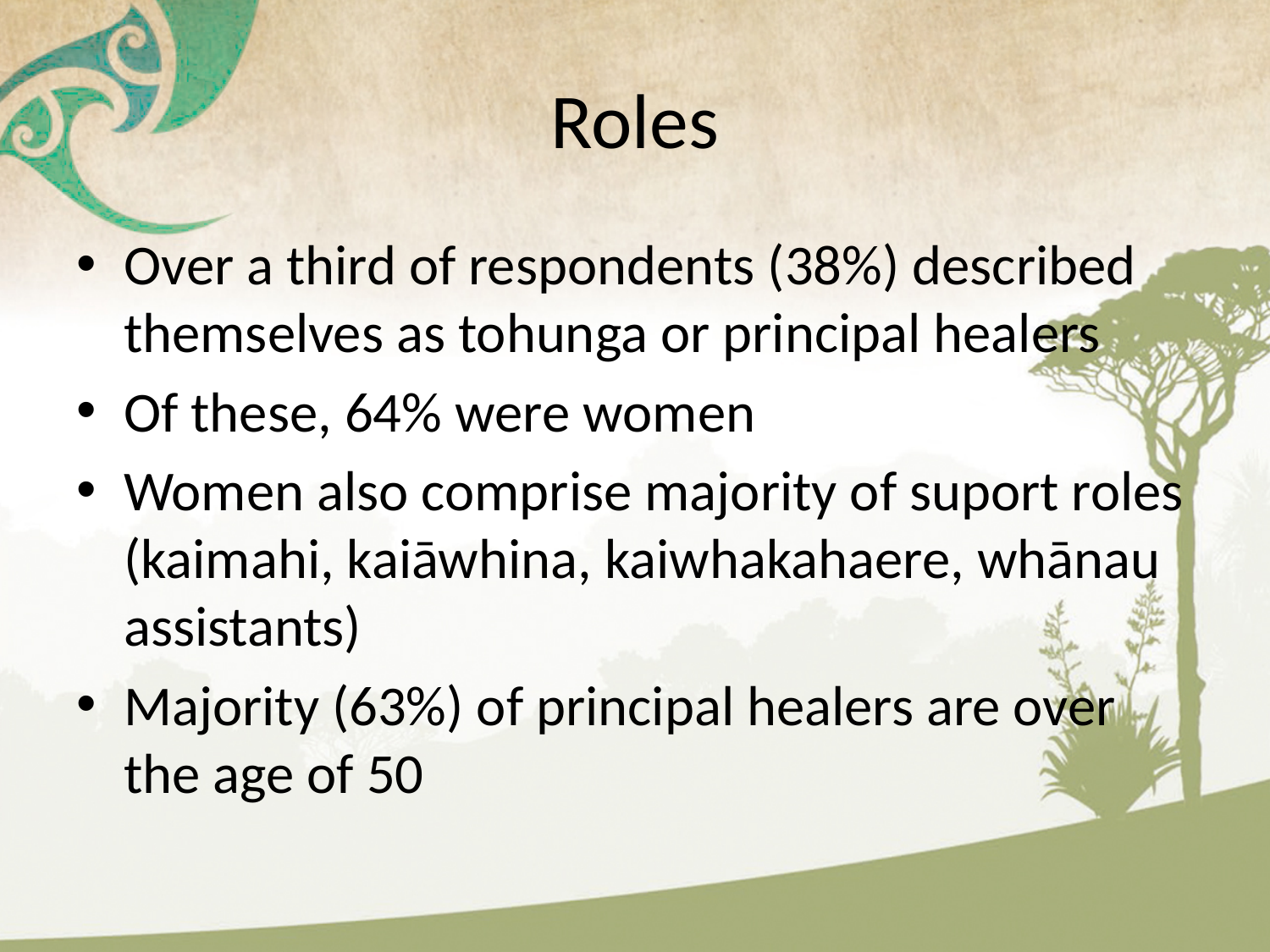

# Roles
Over a third of respondents (38%) described themselves as tohunga or principal healers
Of these, 64% were women
Women also comprise majority of suport roles (kaimahi, kaiāwhina, kaiwhakahaere, whānau assistants)
Majority (63%) of principal healers are over the age of 50